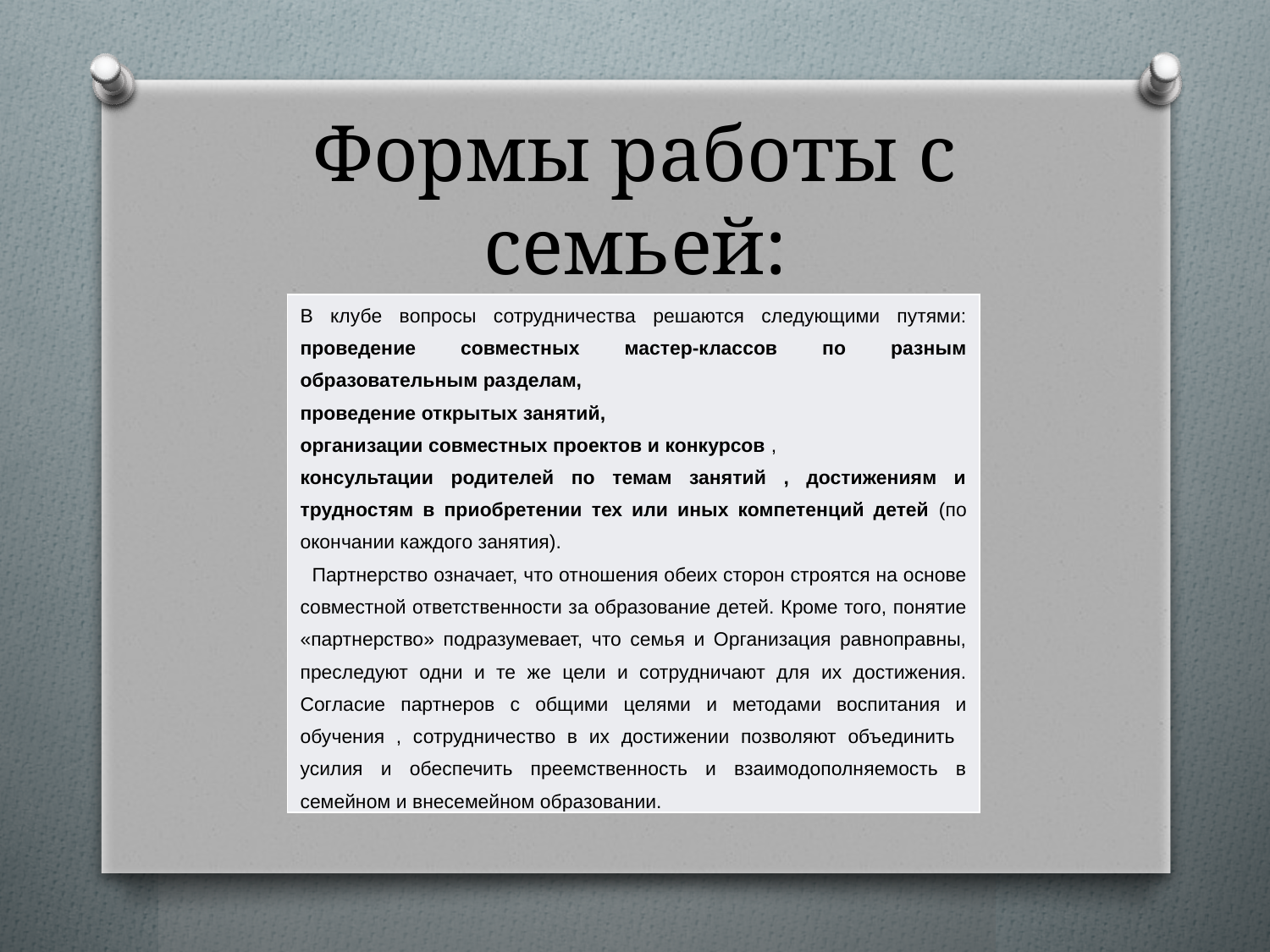

# Формы работы с семьей:
| В клубе вопросы сотрудничества решаются следующими путями: проведение совместных мастер-классов по разным образовательным разделам, проведение открытых занятий, организации совместных проектов и конкурсов , а также консультации родителей по темам занятий , достижениям и трудностям в приобретении тех или иных компетенций детей (по окончании каждого занятия). Партнерство означает, что отношения обеих сторон строятся на основе совместной ответственности за образование детей. Кроме того, понятие «партнерство» подразумевает, что семья и Организация равноправны, преследуют одни и те же цели и сотрудничают для их достижения. Согласие партнеров с общими целями и методами воспитания и обучения , сотрудничество в их достижении позволяют объединить усилия и обеспечить преемственность и взаимодополняемость в семейном и внесемейном образовании. |
| --- |
| В клубе вопросы сотрудничества решаются следующими путями: проведение совместных мастер-классов по разным образовательным разделам, проведение открытых занятий, организации совместных проектов и конкурсов , а также консультации родителей по темам занятий , достижениям и трудностям в приобретении тех или иных компетенций детей (по окончании каждого занятия). Партнерство означает, что отношения обеих сторон строятся на основе совместной ответственности за образование детей. Кроме того, понятие «партнерство» подразумевает, что семья и Организация равноправны, преследуют одни и те же цели и сотрудничают для их достижения. Согласие партнеров с общими целями и методами воспитания и обучения , сотрудничество в их достижении позволяют объединить усилия и обеспечить преемственность и взаимодополняемость в семейном и внесемейном образовании. |
| --- |
| В клубе вопросы сотрудничества решаются следующими путями: проведение совместных мастер-классов по разным образовательным разделам, проведение открытых занятий, организации совместных проектов и конкурсов , консультации родителей по темам занятий , достижениям и трудностям в приобретении тех или иных компетенций детей (по окончании каждого занятия). Партнерство означает, что отношения обеих сторон строятся на основе совместной ответственности за образование детей. Кроме того, понятие «партнерство» подразумевает, что семья и Организация равноправны, преследуют одни и те же цели и сотрудничают для их достижения. Согласие партнеров с общими целями и методами воспитания и обучения , сотрудничество в их достижении позволяют объединить усилия и обеспечить преемственность и взаимодополняемость в семейном и внесемейном образовании. |
| --- |